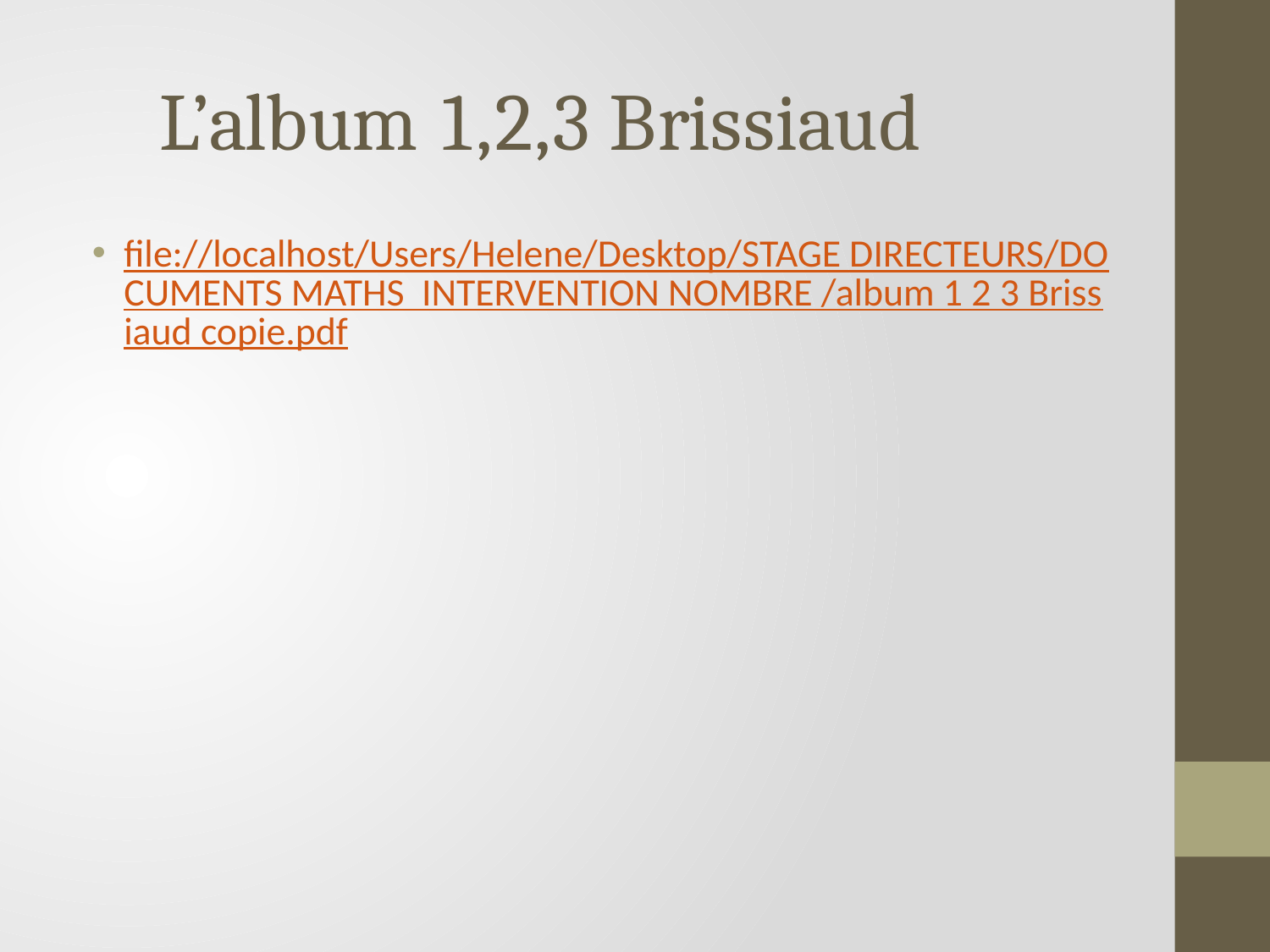

# L’album 1,2,3 Brissiaud
file://localhost/Users/Helene/Desktop/STAGE DIRECTEURS/DOCUMENTS MATHS  INTERVENTION NOMBRE /album 1 2 3 Brissiaud copie.pdf